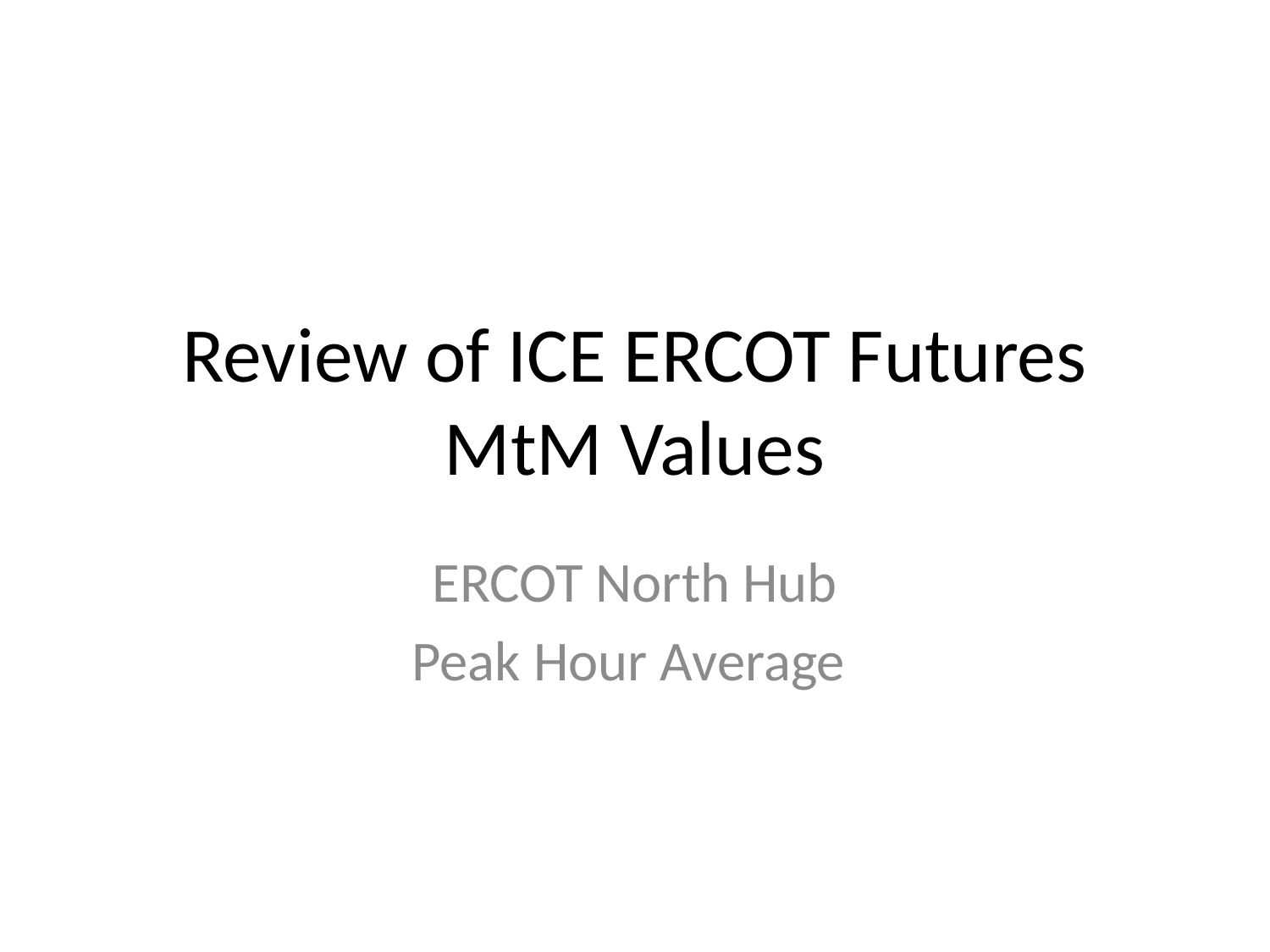

# Review of ICE ERCOT Futures MtM Values
ERCOT North Hub
Peak Hour Average